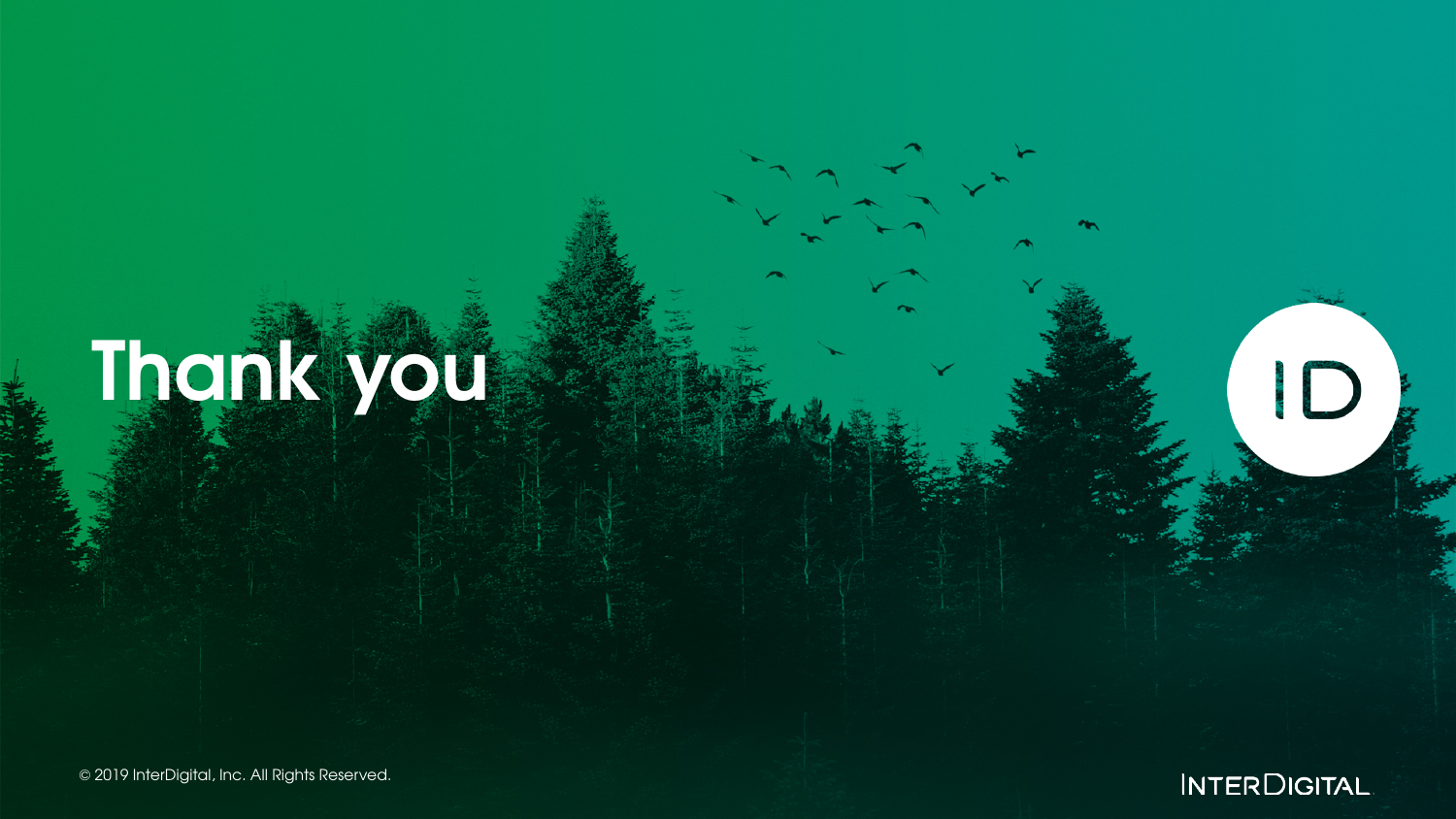

# Thank you
5
© 2019 InterDigital, Inc. All Rights Reserved.